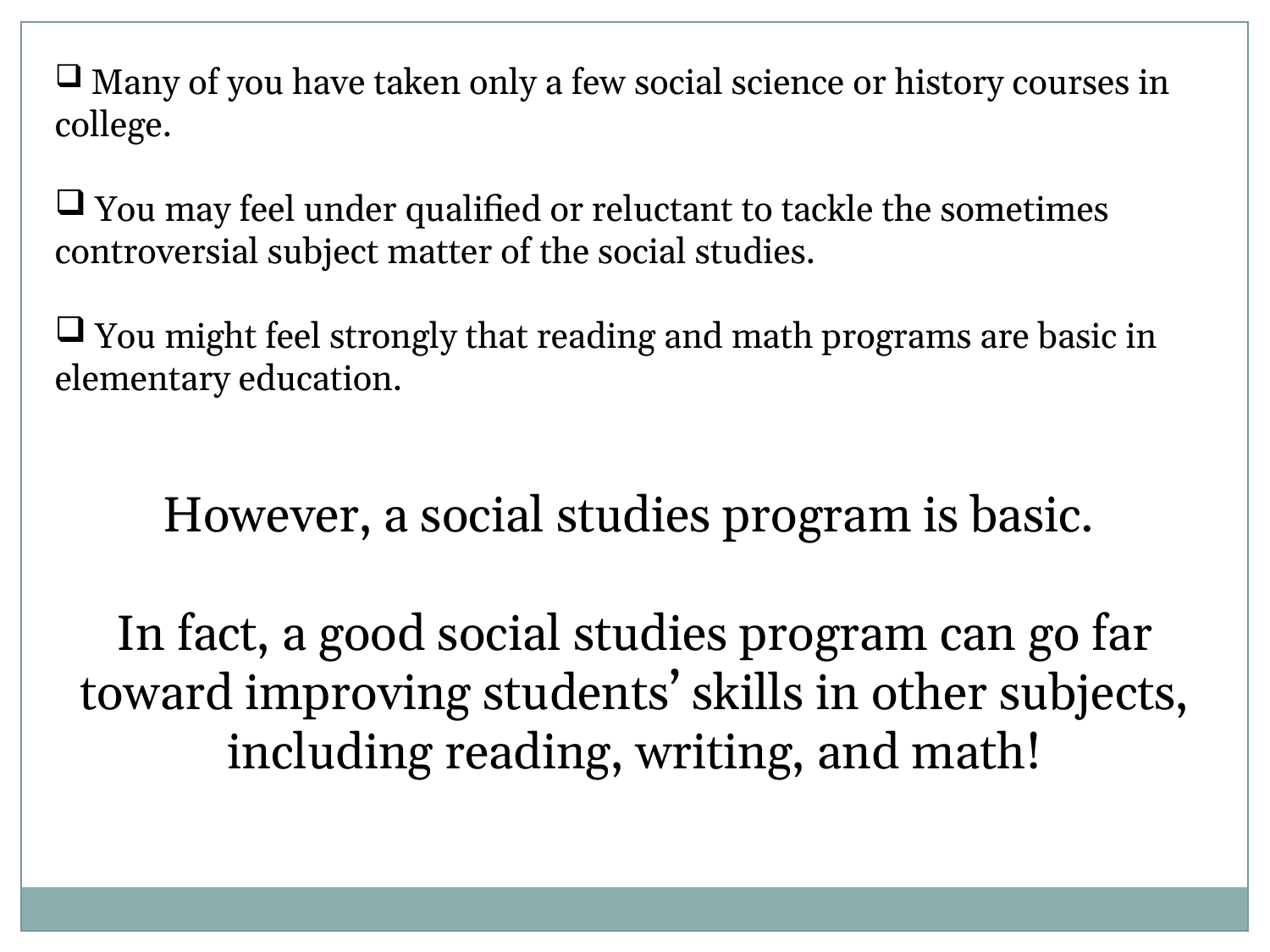

Many of you have taken only a few social science or history courses in college.

 You may feel under qualified or reluctant to tackle the sometimes controversial subject matter of the social studies.

 You might feel strongly that reading and math programs are basic in elementary education.
However, a social studies program is basic.

In fact, a good social studies program can go far toward improving students’ skills in other subjects, including reading, writing, and math!